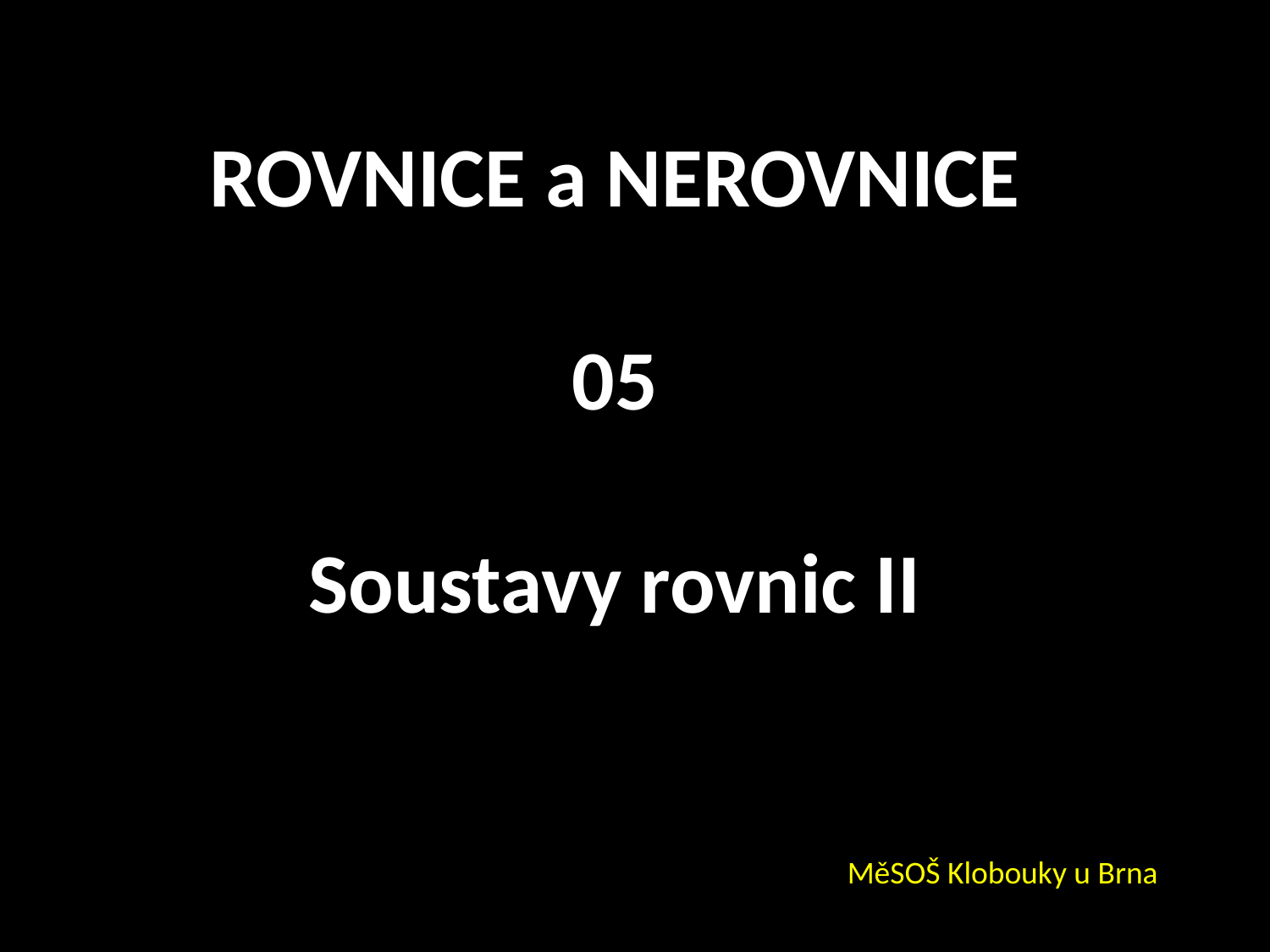

ROVNICE a NEROVNICE

05

Soustavy rovnic II
MěSOŠ Klobouky u Brna